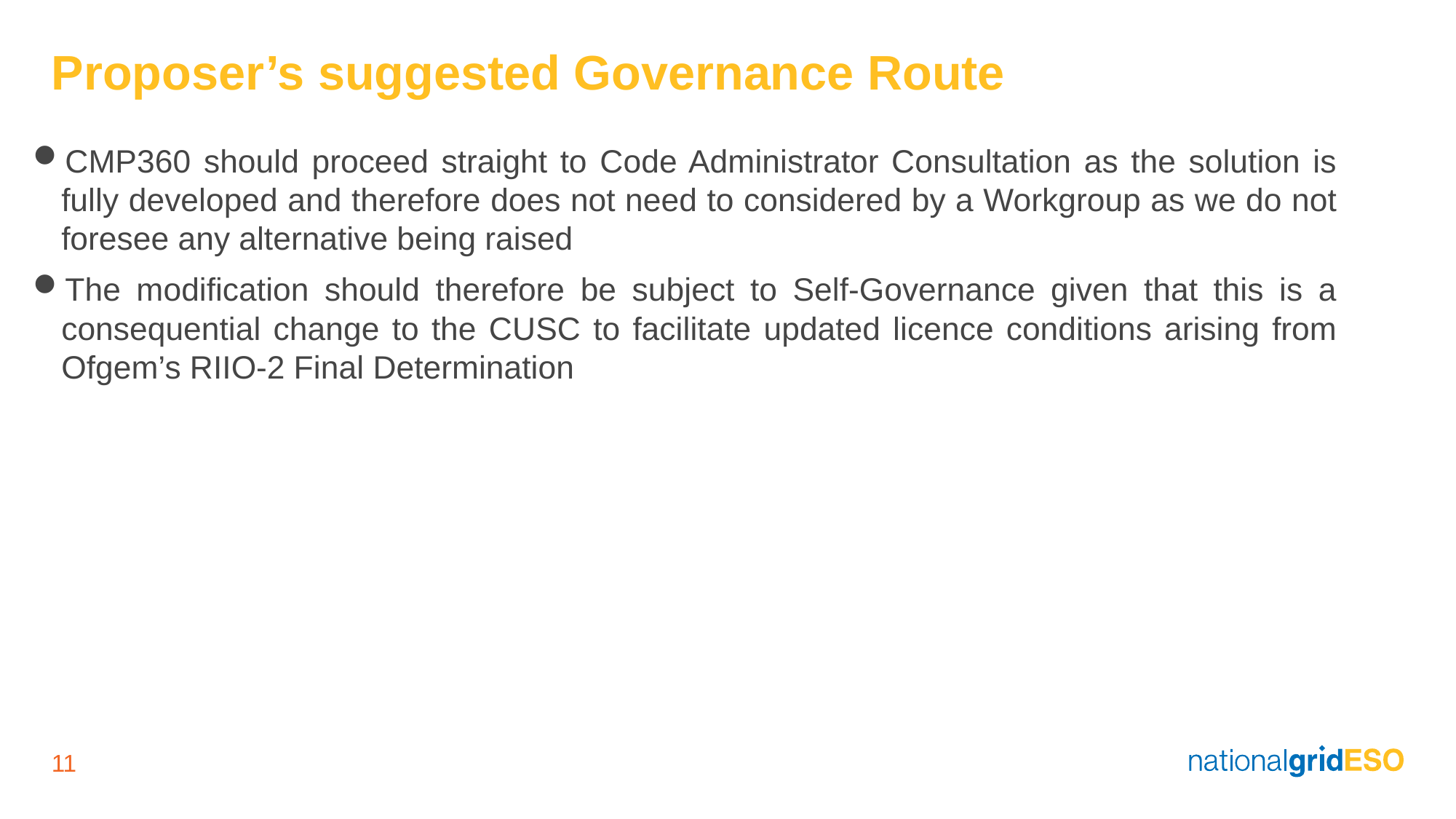

# Proposer’s suggested Governance Route

CMP360 should proceed straight to Code Administrator Consultation as the solution is fully developed and therefore does not need to considered by a Workgroup as we do not foresee any alternative being raised
The modification should therefore be subject to Self-Governance given that this is a consequential change to the CUSC to facilitate updated licence conditions arising from Ofgem’s RIIO-2 Final Determination